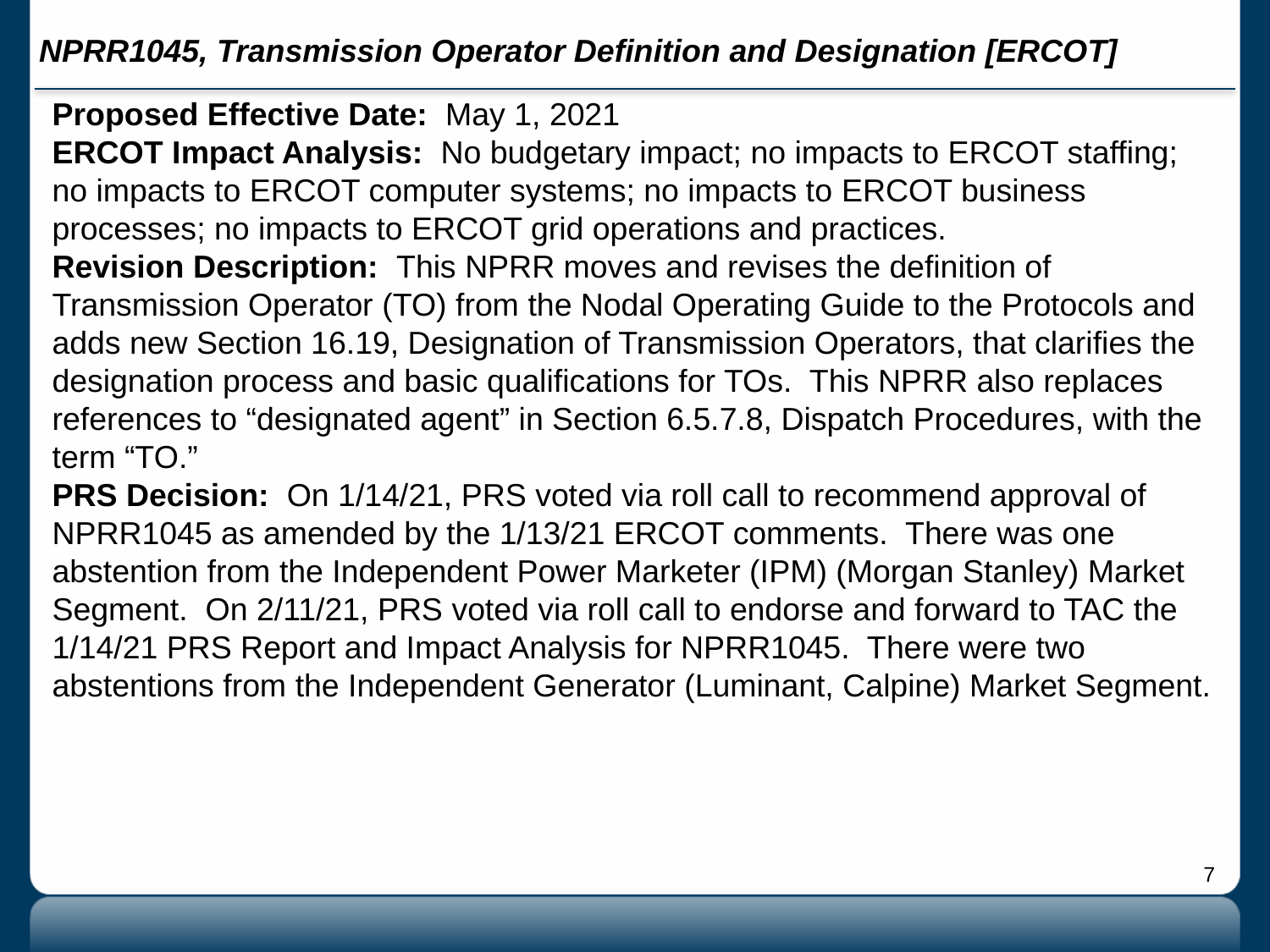

# NPRR1045, Transmission Operator Definition and Designation [ERCOT]
Proposed Effective Date:  May 1, 2021
ERCOT Impact Analysis:  No budgetary impact; no impacts to ERCOT staffing; no impacts to ERCOT computer systems; no impacts to ERCOT business processes; no impacts to ERCOT grid operations and practices.
Revision Description:  This NPRR moves and revises the definition of Transmission Operator (TO) from the Nodal Operating Guide to the Protocols and adds new Section 16.19, Designation of Transmission Operators, that clarifies the designation process and basic qualifications for TOs.  This NPRR also replaces references to “designated agent” in Section 6.5.7.8, Dispatch Procedures, with the term “TO.”
PRS Decision:  On 1/14/21, PRS voted via roll call to recommend approval of NPRR1045 as amended by the 1/13/21 ERCOT comments.  There was one abstention from the Independent Power Marketer (IPM) (Morgan Stanley) Market Segment.  On 2/11/21, PRS voted via roll call to endorse and forward to TAC the 1/14/21 PRS Report and Impact Analysis for NPRR1045.  There were two abstentions from the Independent Generator (Luminant, Calpine) Market Segment.